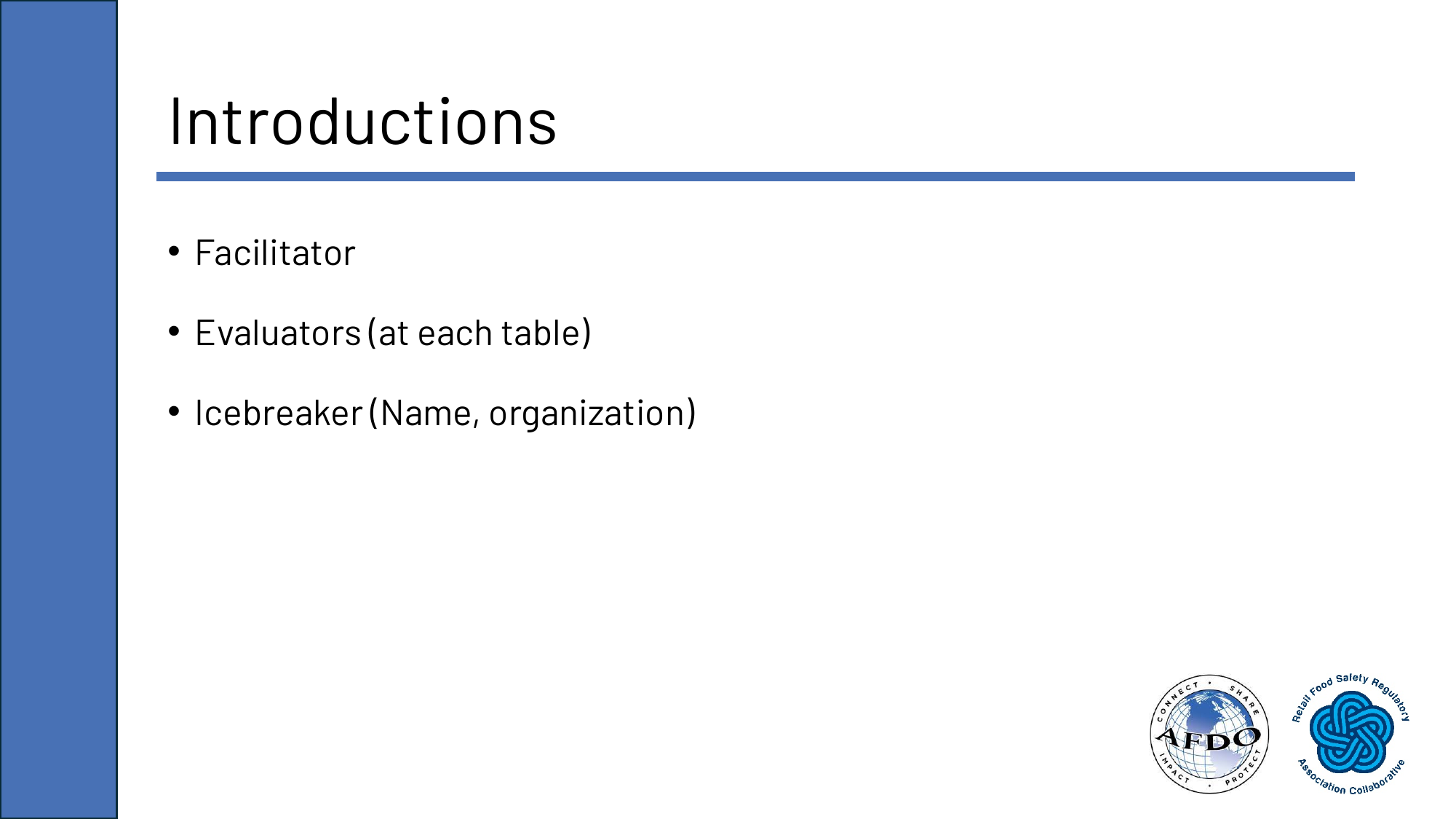

# Introductions
Facilitator
Evaluators (at each table)
Icebreaker (Name, organization)